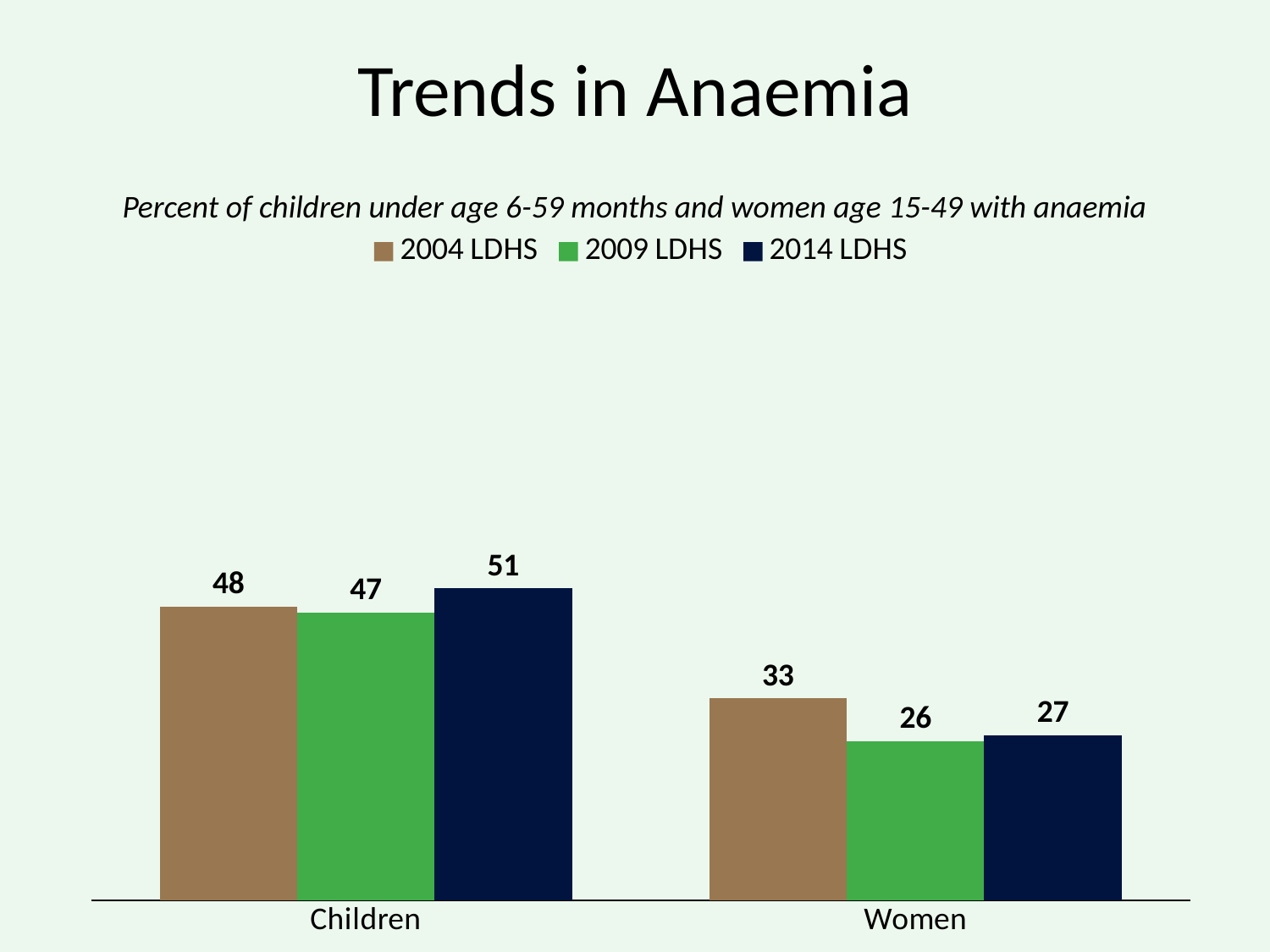

# Trends in Anaemia
Percent of children under age 6-59 months and women age 15-49 with anaemia

### Chart

| Category | 2004 LDHS | 2009 LDHS | 2014 LDHS |
|---|---|---|---|
| Children | 48.0 | 47.0 | 51.0 |
| Women | 33.0 | 26.0 | 27.0 |